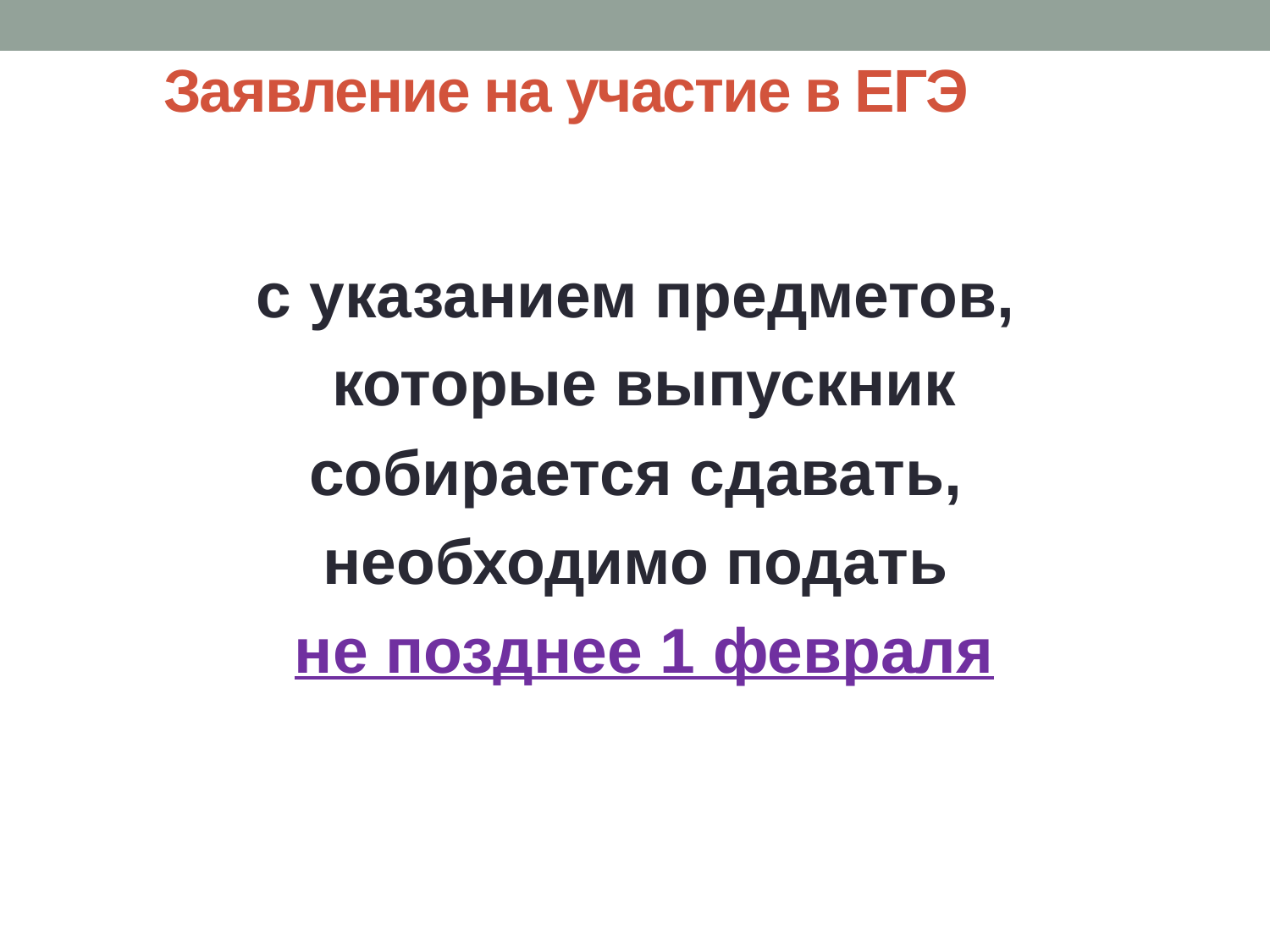

# Заявление на участие в ЕГЭ

с указанием предметов,
которые выпускник
собирается сдавать,
необходимо подать
не позднее 1 февраля